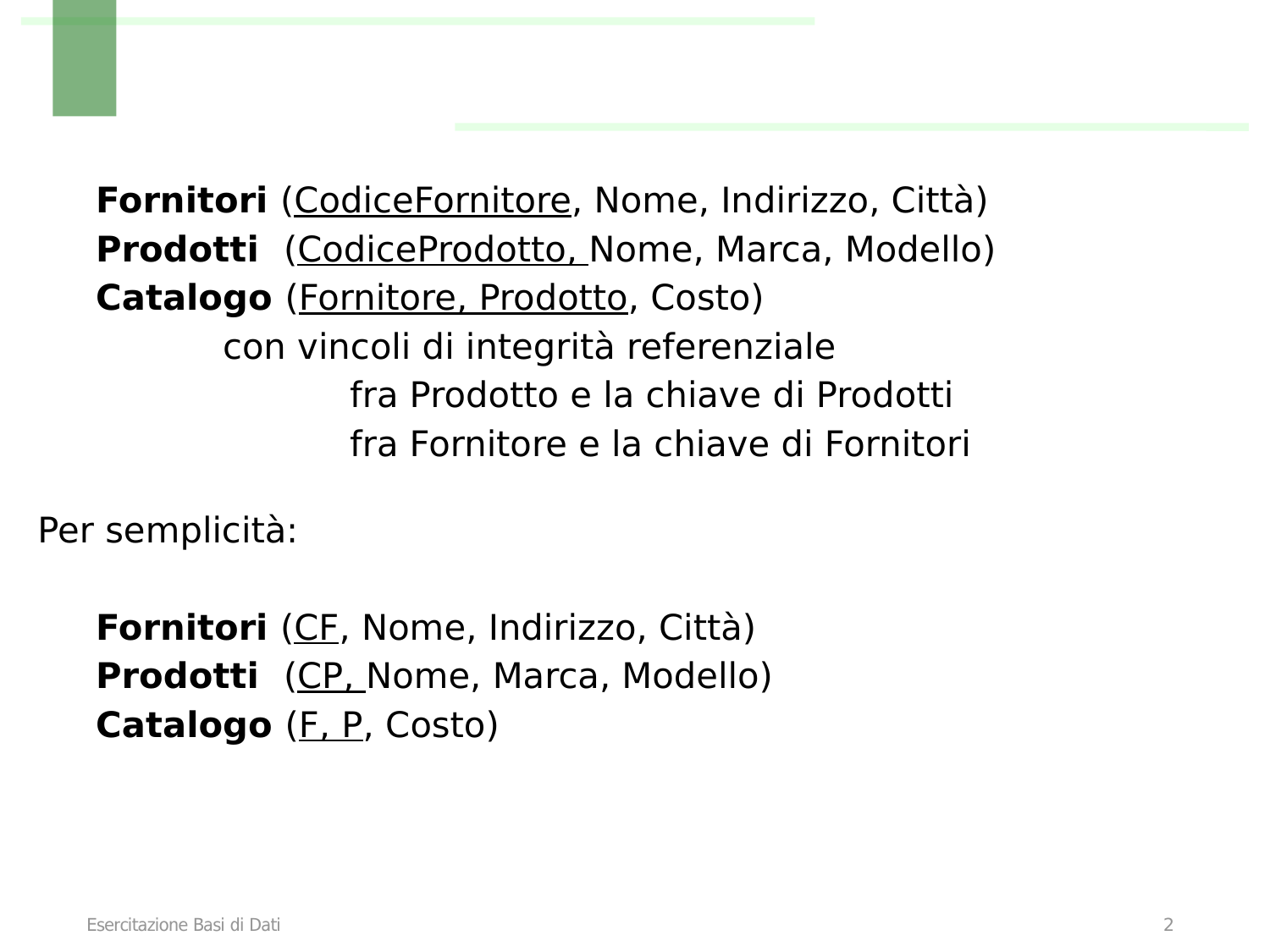

#
	Fornitori (CodiceFornitore, Nome, Indirizzo, Città)
	Prodotti  (CodiceProdotto, Nome, Marca, Modello)
	Catalogo (Fornitore, Prodotto, Costo)
		con vincoli di integrità referenziale
			fra Prodotto e la chiave di Prodotti
			fra Fornitore e la chiave di Fornitori
Per semplicità:

	Fornitori (CF, Nome, Indirizzo, Città)
	Prodotti  (CP, Nome, Marca, Modello)
	Catalogo (F, P, Costo)